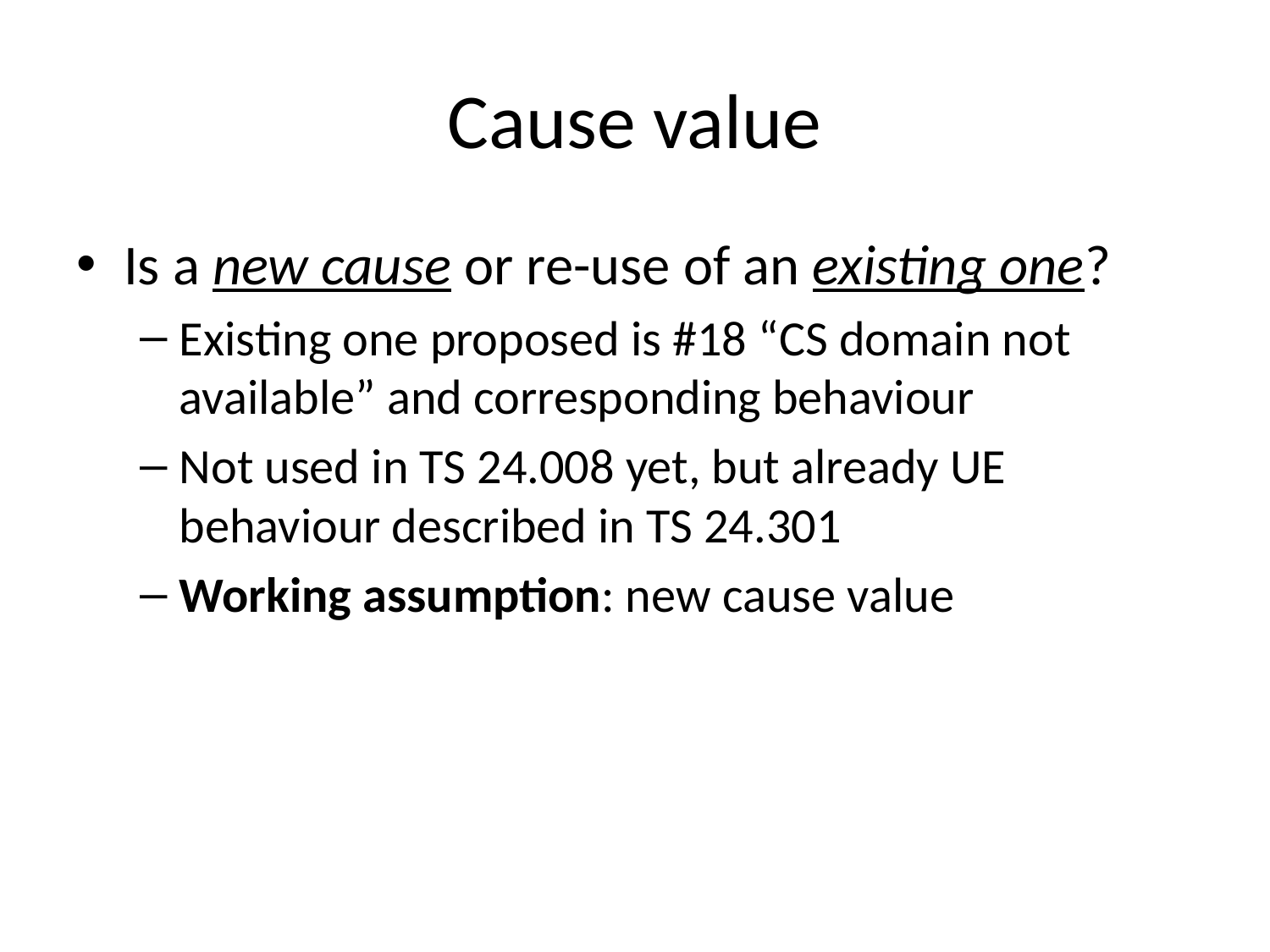

# Cause value
Is a new cause or re-use of an existing one?
Existing one proposed is #18 “CS domain not available” and corresponding behaviour
Not used in TS 24.008 yet, but already UE behaviour described in TS 24.301
Working assumption: new cause value